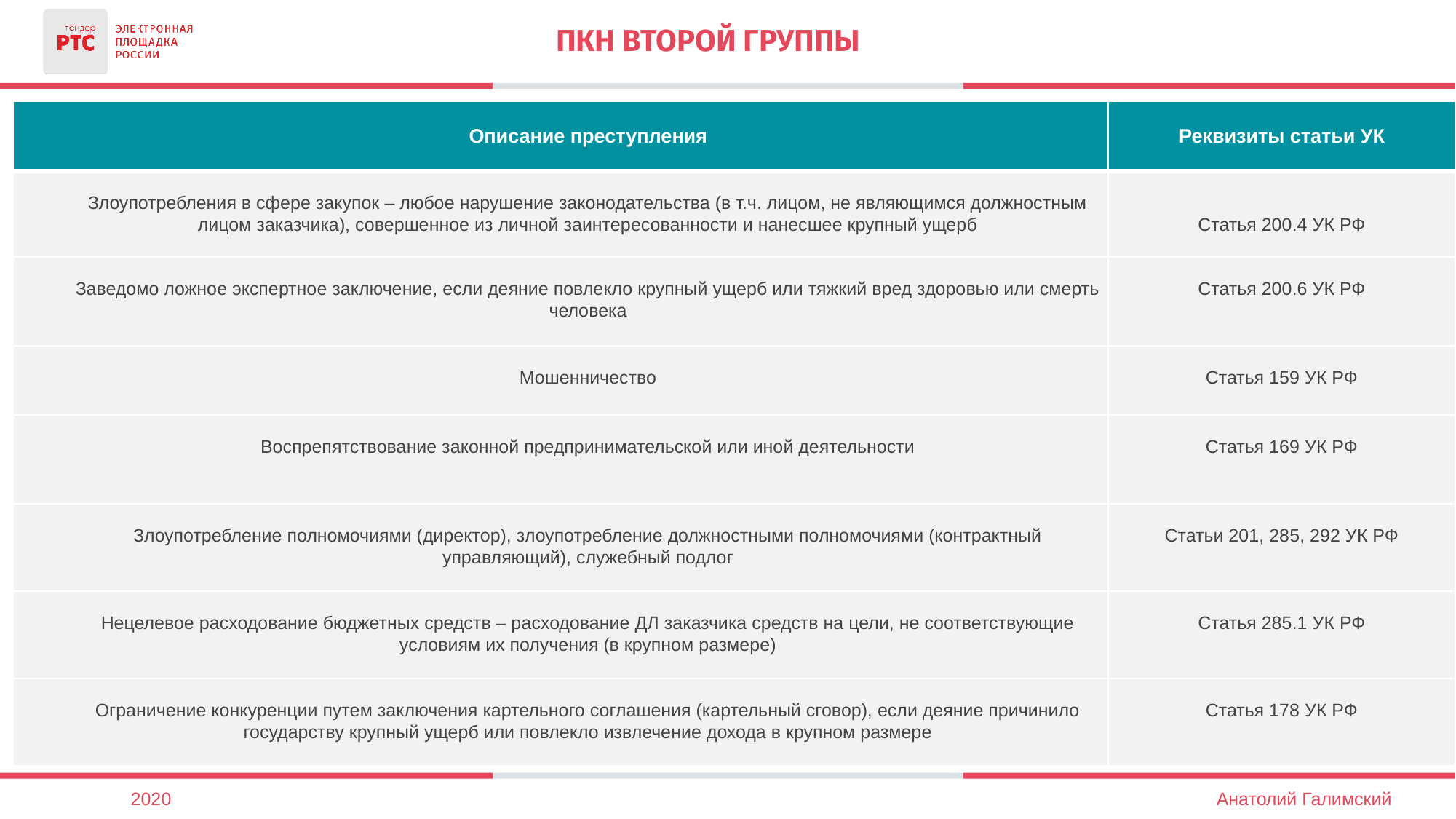

# ПКн второй группы

| Описание преступления | Реквизиты статьи УК |
| --- | --- |
| Злоупотребления в сфере закупок – любое нарушение законодательства (в т.ч. лицом, не являющимся должностным лицом заказчика), совершенное из личной заинтересованности и нанесшее крупный ущерб | Статья 200.4 УК РФ |
| Заведомо ложное экспертное заключение, если деяние повлекло крупный ущерб или тяжкий вред здоровью или смерть человека | Статья 200.6 УК РФ |
| Мошенничество | Статья 159 УК РФ |
| Воспрепятствование законной предпринимательской или иной деятельности | Статья 169 УК РФ |
| Злоупотребление полномочиями (директор), злоупотребление должностными полномочиями (контрактный управляющий), служебный подлог | Статьи 201, 285, 292 УК РФ |
| Нецелевое расходование бюджетных средств – расходование ДЛ заказчика средств на цели, не соответствующие условиям их получения (в крупном размере) | Статья 285.1 УК РФ |
| Ограничение конкуренции путем заключения картельного соглашения (картельный сговор), если деяние причинило государству крупный ущерб или повлекло извлечение дохода в крупном размере | Статья 178 УК РФ |

2020
Анатолий Галимский